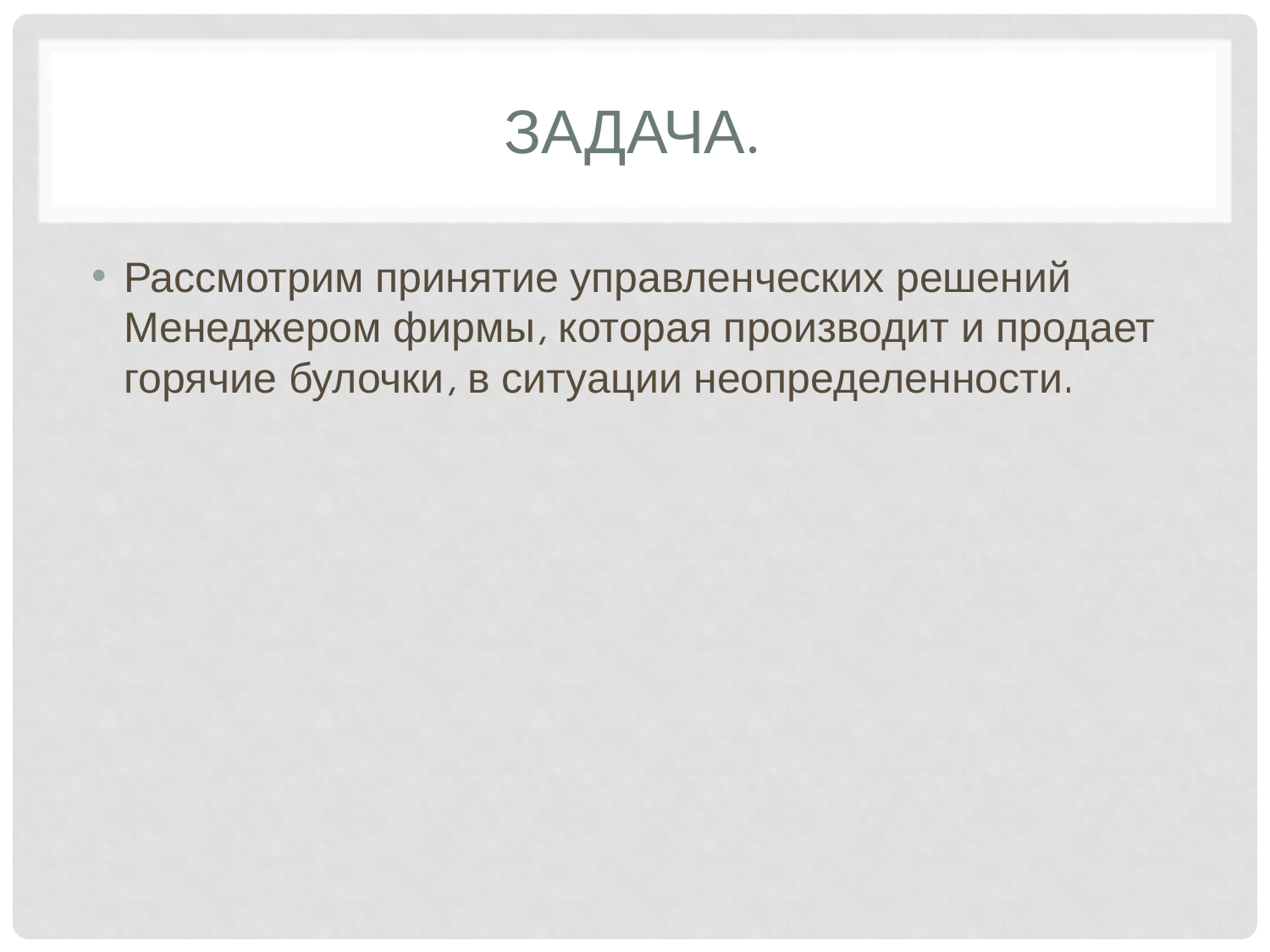

# Задача.
Рассмотрим принятие управленческих решений Менеджером фирмы, которая производит и продает горячие булочки, в ситуации неопределенности.